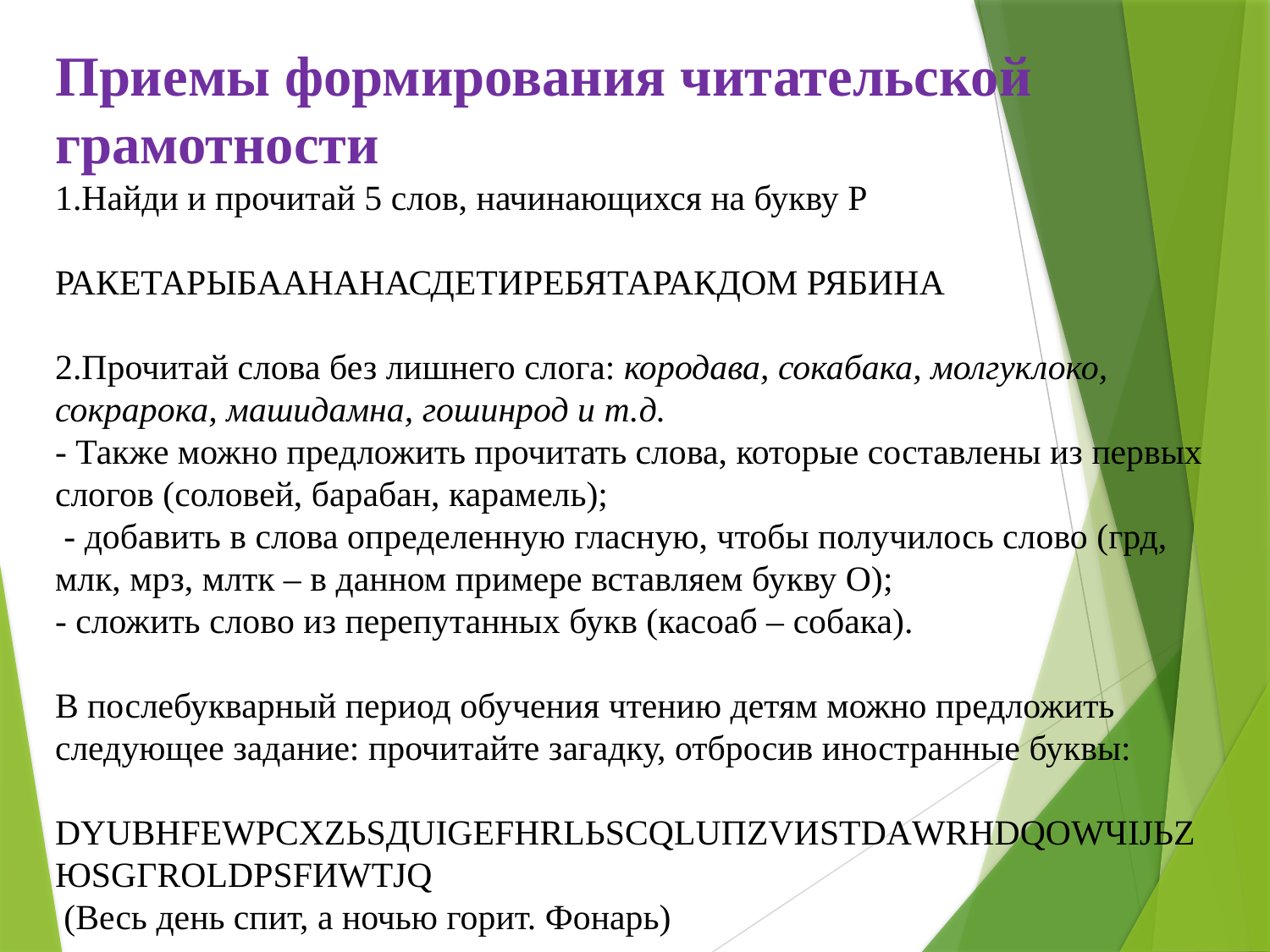

Приемы формирования читательской грамотности
1.Найди и прочитай 5 слов, начинающихся на букву Р

РАКЕТАРЫБААНАНАСДЕТИРЕБЯТАРАКДОМ РЯБИНА

2.Прочитай слова без лишнего слога: кородава, сокабака, молгуклоко, сокрарока, машидамна, гошинрод и т.д.
- Также можно предложить прочитать слова, которые составлены из первых слогов (соловей, барабан, карамель);
 - добавить в слова определенную гласную, чтобы получилось слово (грд, млк, мрз, млтк – в данном примере вставляем букву О);
- сложить слово из перепутанных букв (касоаб – собака).

В послебукварный период обучения чтению детям можно предложить следующее задание: прочитайте загадку, отбросив иностранные буквы:

DYUВHFЕWPСXZЬSДUIGЕFНRLЬSСQLUПZVИSТDАWRНDQОWЧIJЬZЮSGГRОLDРSFИWТJQ
 (Весь день спит, а ночью горит. Фонарь)
.